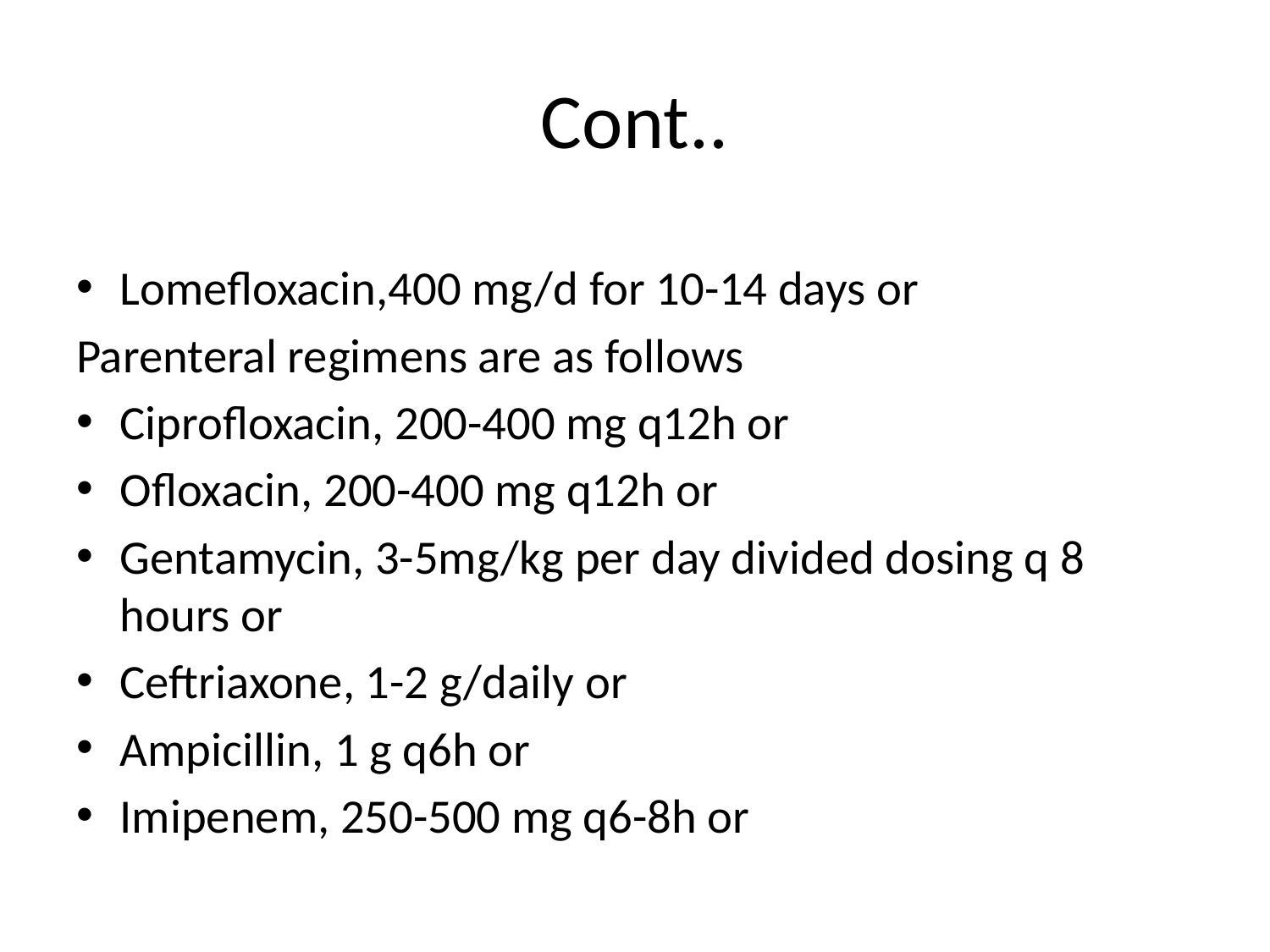

# Cont..
Lomefloxacin,400 mg/d for 10-14 days or
Parenteral regimens are as follows
Ciprofloxacin, 200-400 mg q12h or
Ofloxacin, 200-400 mg q12h or
Gentamycin, 3-5mg/kg per day divided dosing q 8 hours or
Ceftriaxone, 1-2 g/daily or
Ampicillin, 1 g q6h or
Imipenem, 250-500 mg q6-8h or